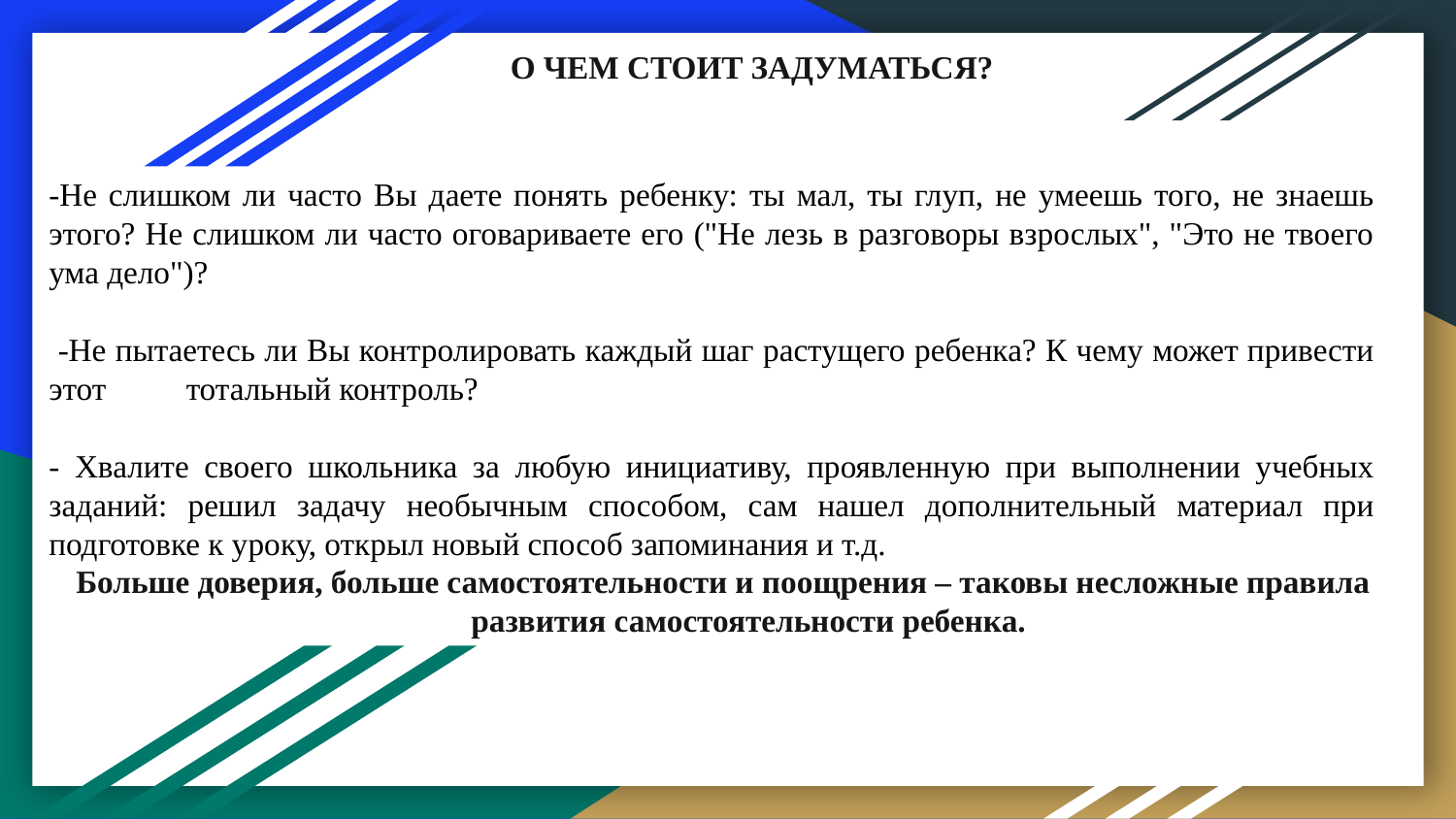

# О ЧЕМ СТОИТ ЗАДУМАТЬСЯ?

-Не слишком ли часто Вы даете понять ребенку: ты мал, ты глуп, не умеешь того, не знаешь этого? Не слишком ли часто оговариваете его ("Не лезь в разговоры взрослых", "Это не твоего ума дело")?

 -Не пытаетесь ли Вы контролировать каждый шаг растущего ребенка? К чему может привести этот          тотальный контроль?

- Хвалите своего школьника за любую инициативу, проявленную при выполнении учебных заданий: решил задачу необычным способом, сам нашел дополнительный материал при подготовке к уроку, открыл новый способ запоминания и т.д.
Больше доверия, больше самостоятельности и поощрения – таковы несложные правила развития самостоятельности ребенка.